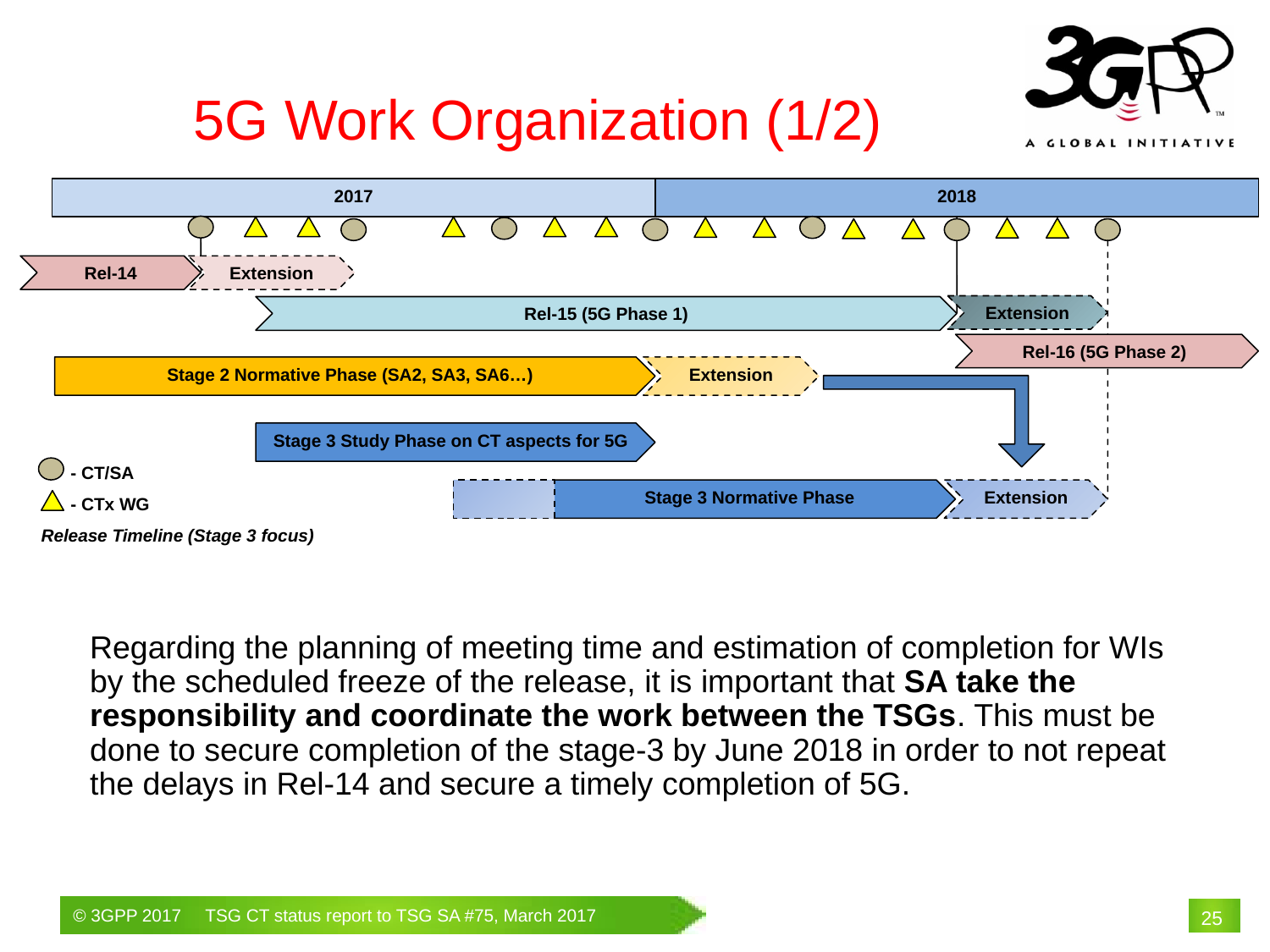

5G Work Organization (1/2)
2017
2018

Rel-14
Extension
Extension
Rel-15 (5G Phase 1)
Rel-16 (5G Phase 2)
Stage 2 Normative Phase (SA2, SA3, SA6…)
Extension

Stage 3 Study Phase on CT aspects for 5G
- CT/SA
- CTx WG

Stage 3 Normative Phase
Extension

Release Timeline (Stage 3 focus)
	Regarding the planning of meeting time and estimation of completion for WIs by the scheduled freeze of the release, it is important that SA take the responsibility and coordinate the work between the TSGs. This must be done to secure completion of the stage-3 by June 2018 in order to not repeat the delays in Rel-14 and secure a timely completion of 5G.
# 25